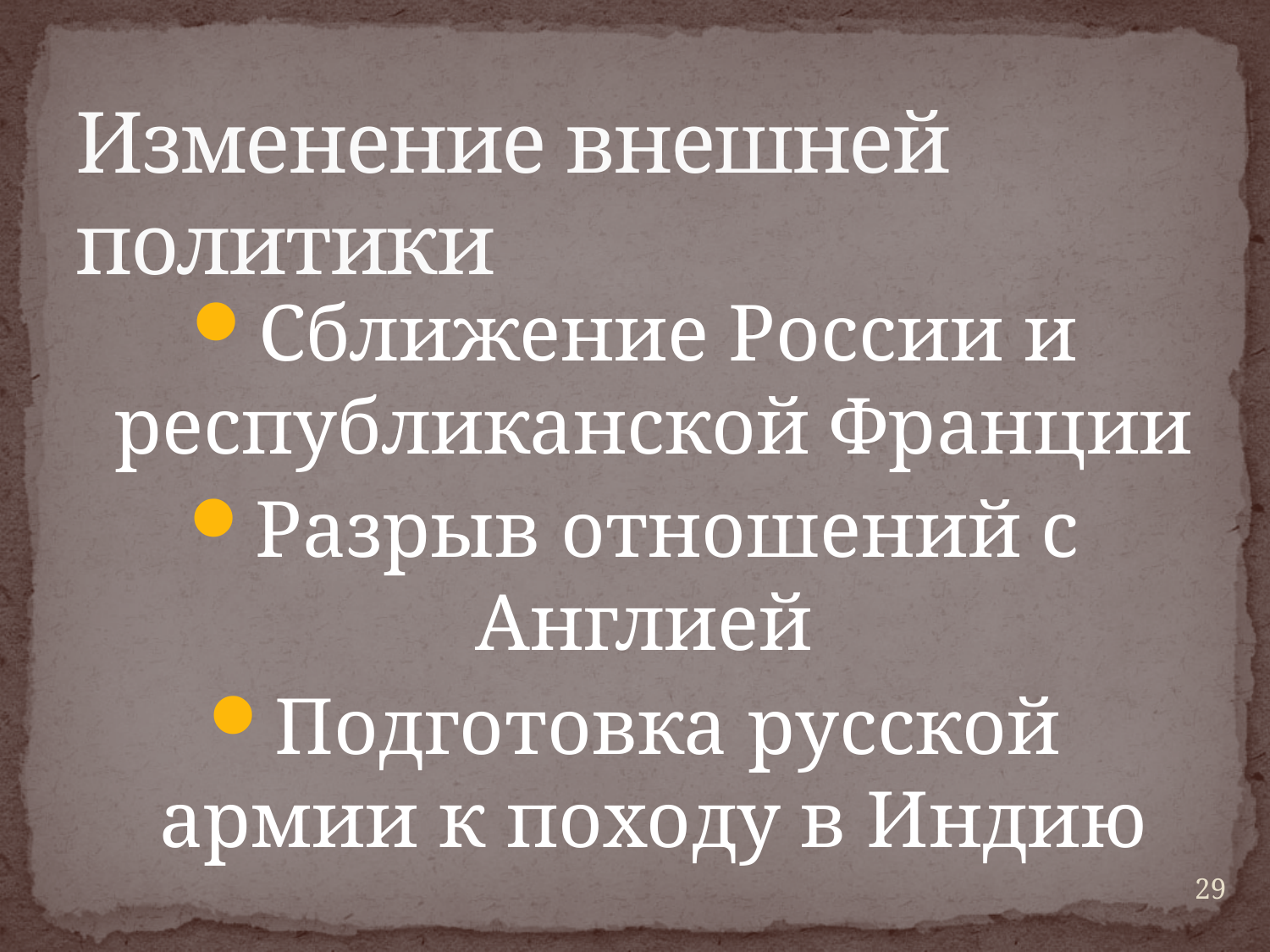

# Изменение внешней политики

Сближение России и республиканской Франции
Разрыв отношений с Англией
Подготовка русской армии к походу в Индию
29